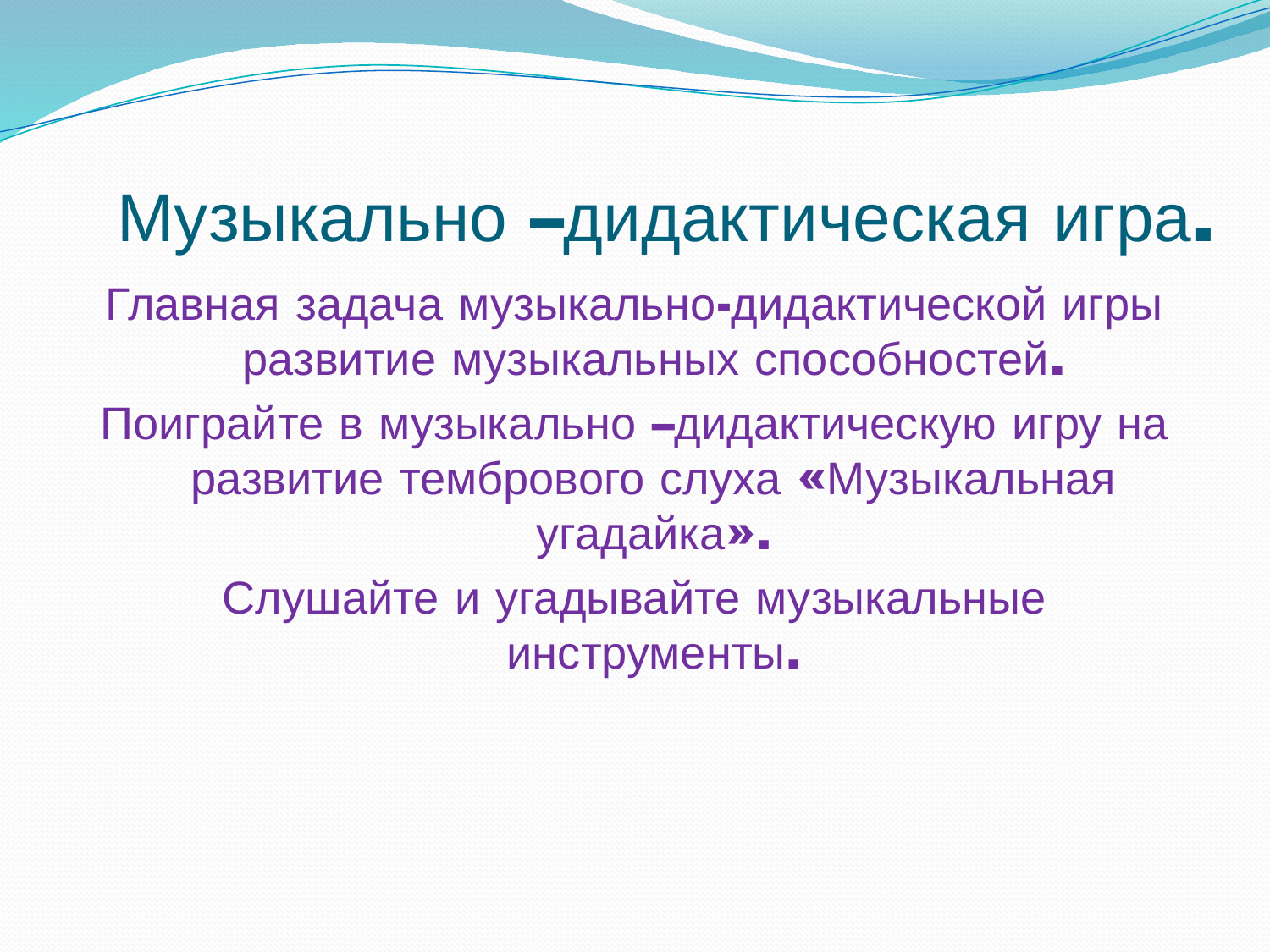

# Музыкально –дидактическая игра.
Главная задача музыкально-дидактической игры развитие музыкальных способностей.
Поиграйте в музыкально –дидактическую игру на развитие тембрового слуха «Музыкальная угадайка».
Слушайте и угадывайте музыкальные инструменты.